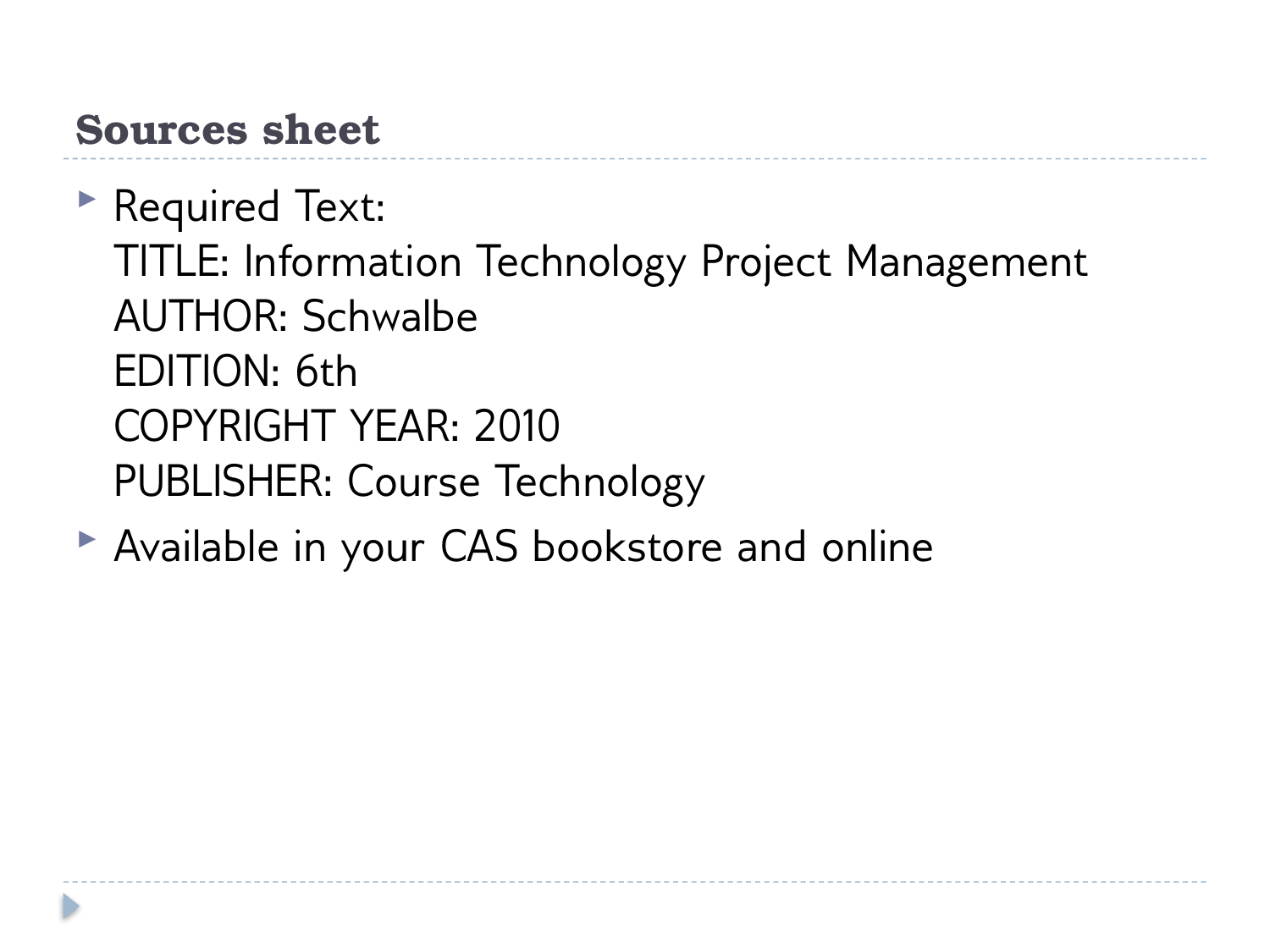

# Sources sheet
Required Text:
TITLE: Information Technology Project Management
AUTHOR: Schwalbe
EDITION: 6th
COPYRIGHT YEAR: 2010
PUBLISHER: Course Technology
Available in your CAS bookstore and online